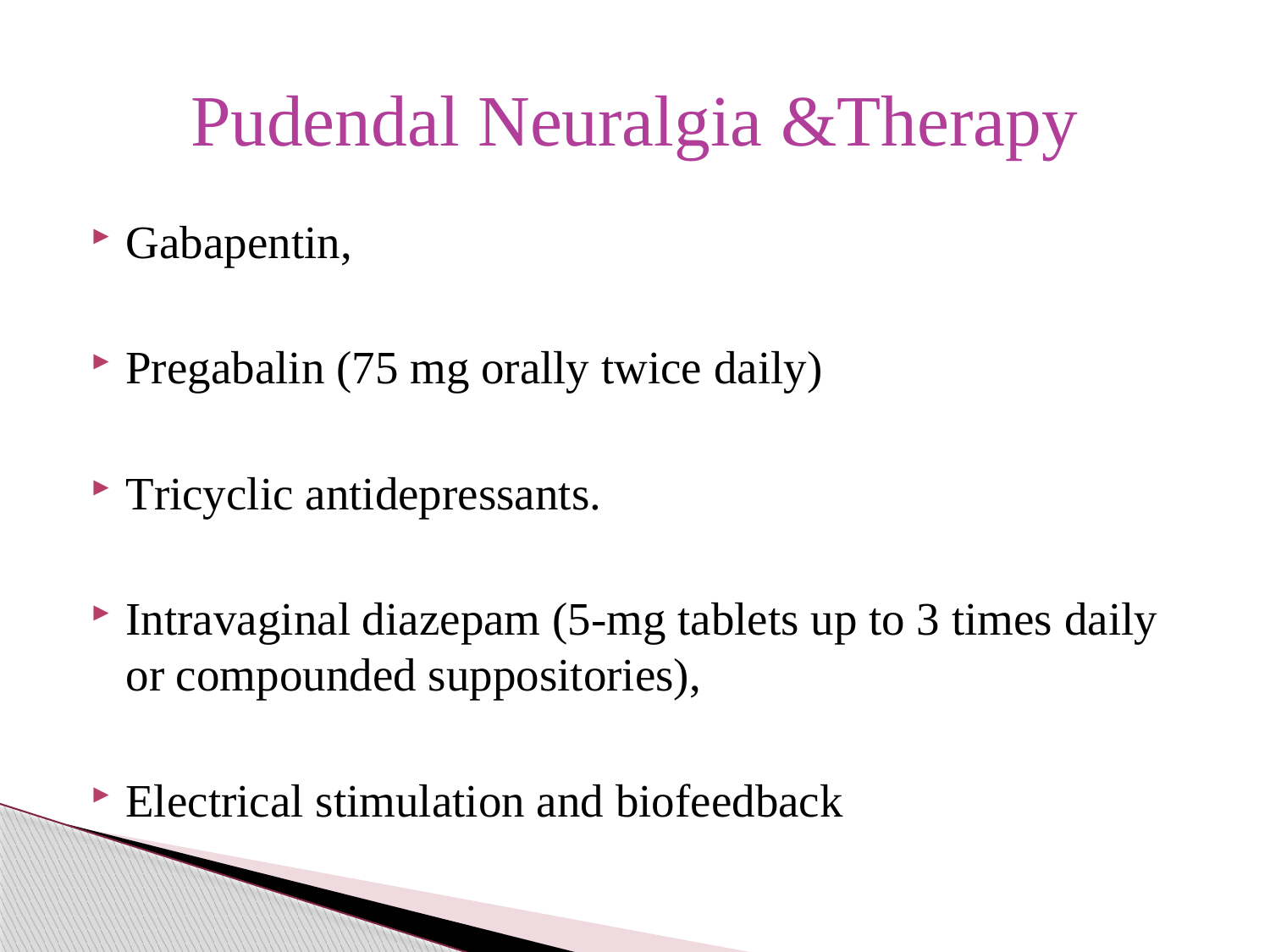

# Pudendal Neuralgia &Therapy
Gabapentin,

Pregabalin (75 mg orally twice daily)

Tricyclic antidepressants.

Intravaginal diazepam (5-mg tablets up to 3 times daily or compounded suppositories),

Electrical stimulation and biofeedback